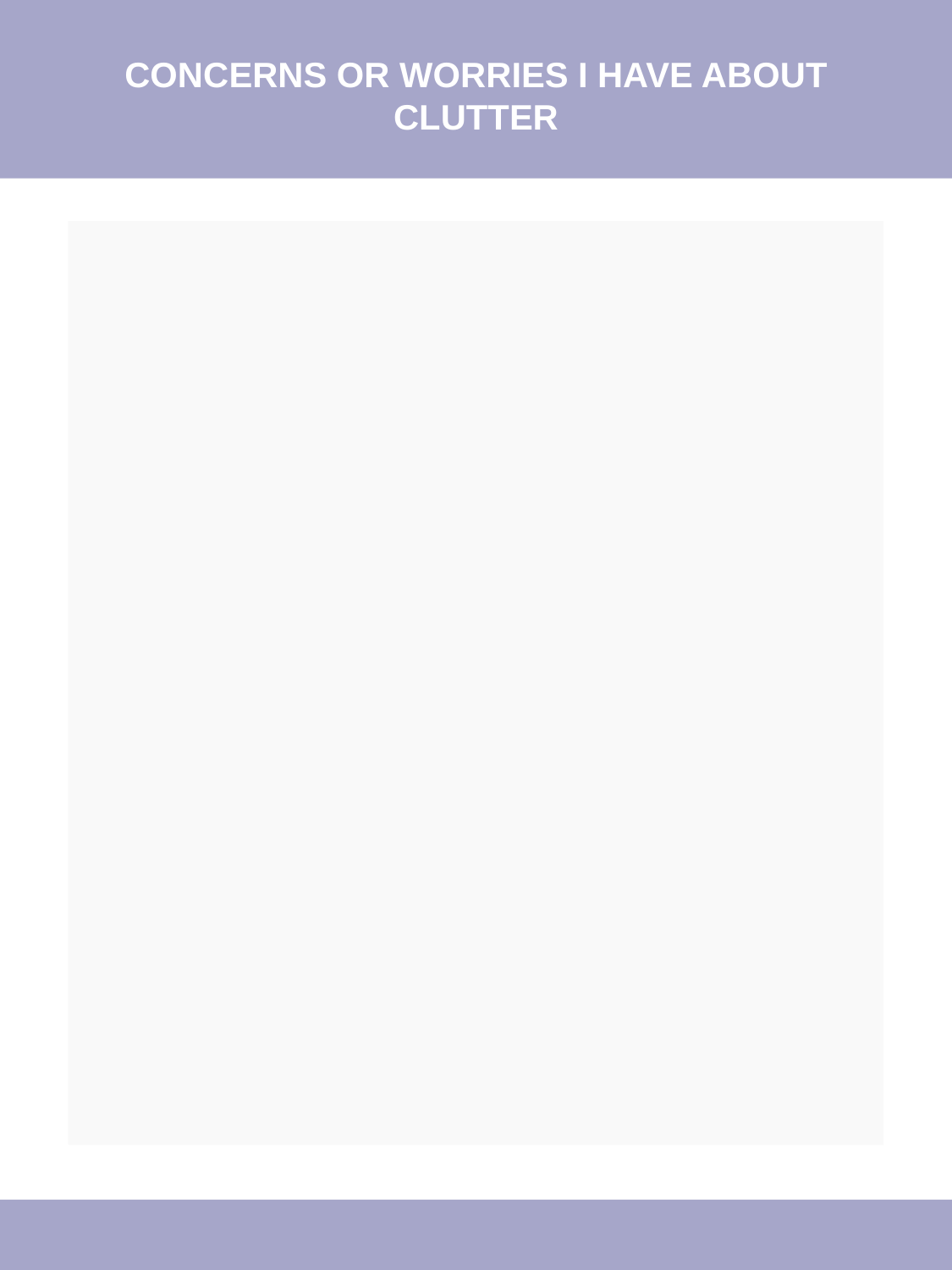

CONCERNS OR WORRIES I HAVE ABOUT CLUTTER